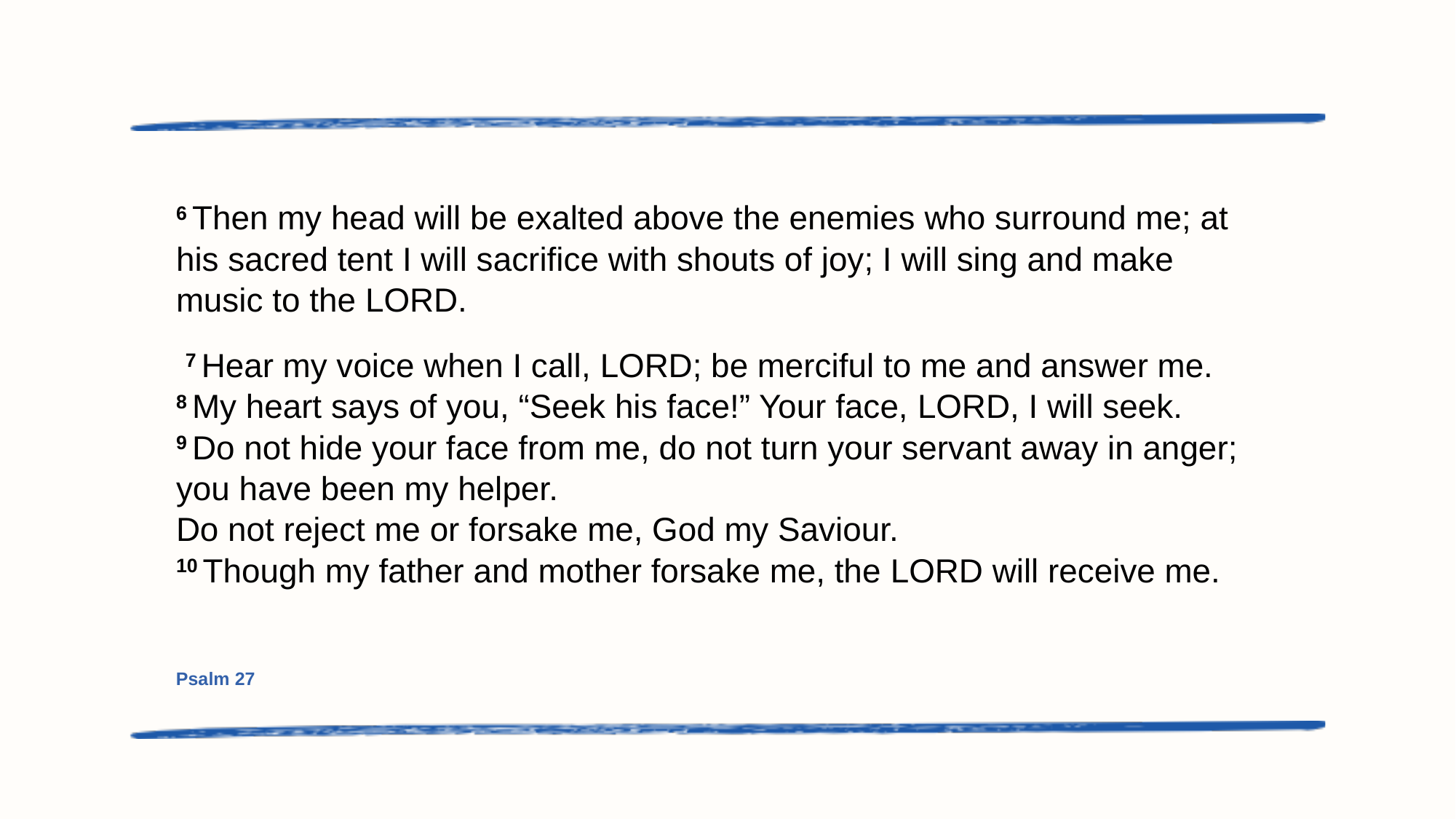

6 Then my head will be exalted above the enemies who surround me; at his sacred tent I will sacrifice with shouts of joy; I will sing and make music to the Lord.
 7 Hear my voice when I call, Lord; be merciful to me and answer me.
8 My heart says of you, “Seek his face!” Your face, Lord, I will seek.
9 Do not hide your face from me, do not turn your servant away in anger; you have been my helper.
Do not reject me or forsake me, God my Saviour.
10 Though my father and mother forsake me, the Lord will receive me.
Psalm 27